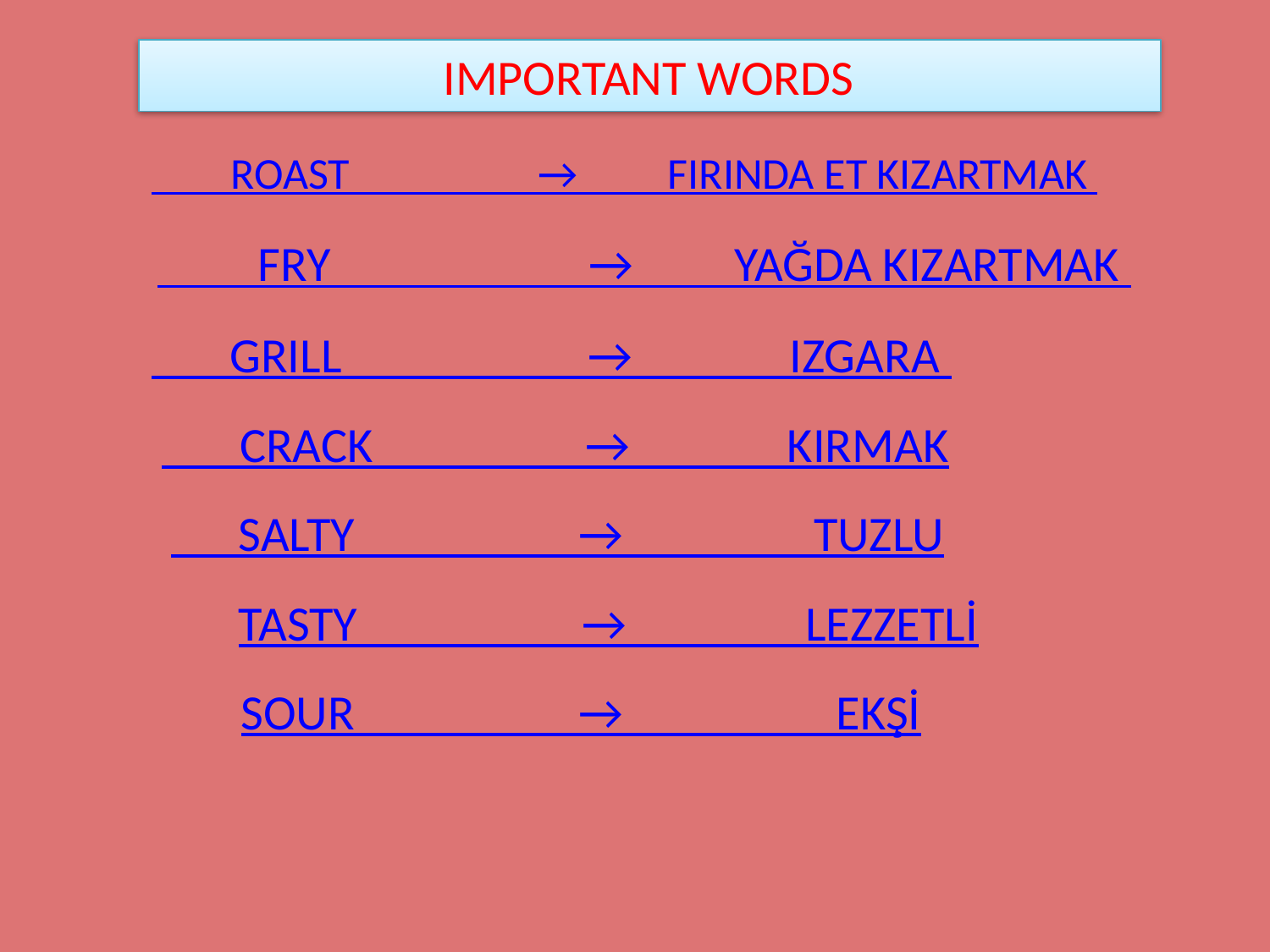

IMPORTANT WORDS
        ROAST                   →         FIRINDA ET KIZARTMAK
         FRY                       →         YAĞDA KIZARTMAK

       GRILL                      →              IZGARA
       CRACK                   →              KIRMAK
      SALTY                    →                 TUZLU
      TASTY                    →                LEZZETLİ
        SOUR                    →                   EKŞİ